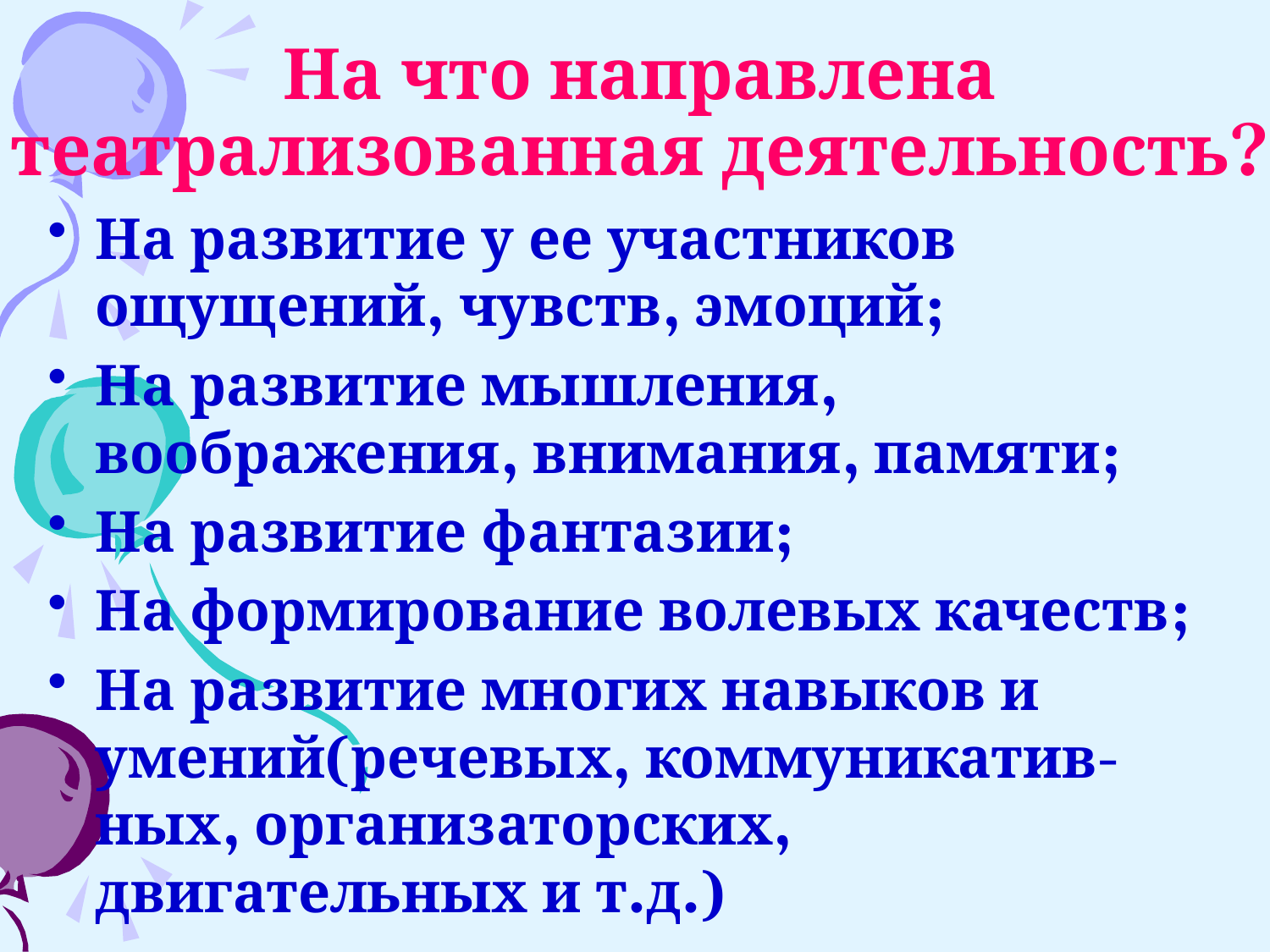

# На что направлена театрализованная деятельность?
На развитие у ее участников ощущений, чувств, эмоций;
На развитие мышления, воображения, внимания, памяти;
На развитие фантазии;
На формирование волевых качеств;
На развитие многих навыков и умений(речевых, коммуникатив-ных, организаторских, двигательных и т.д.)